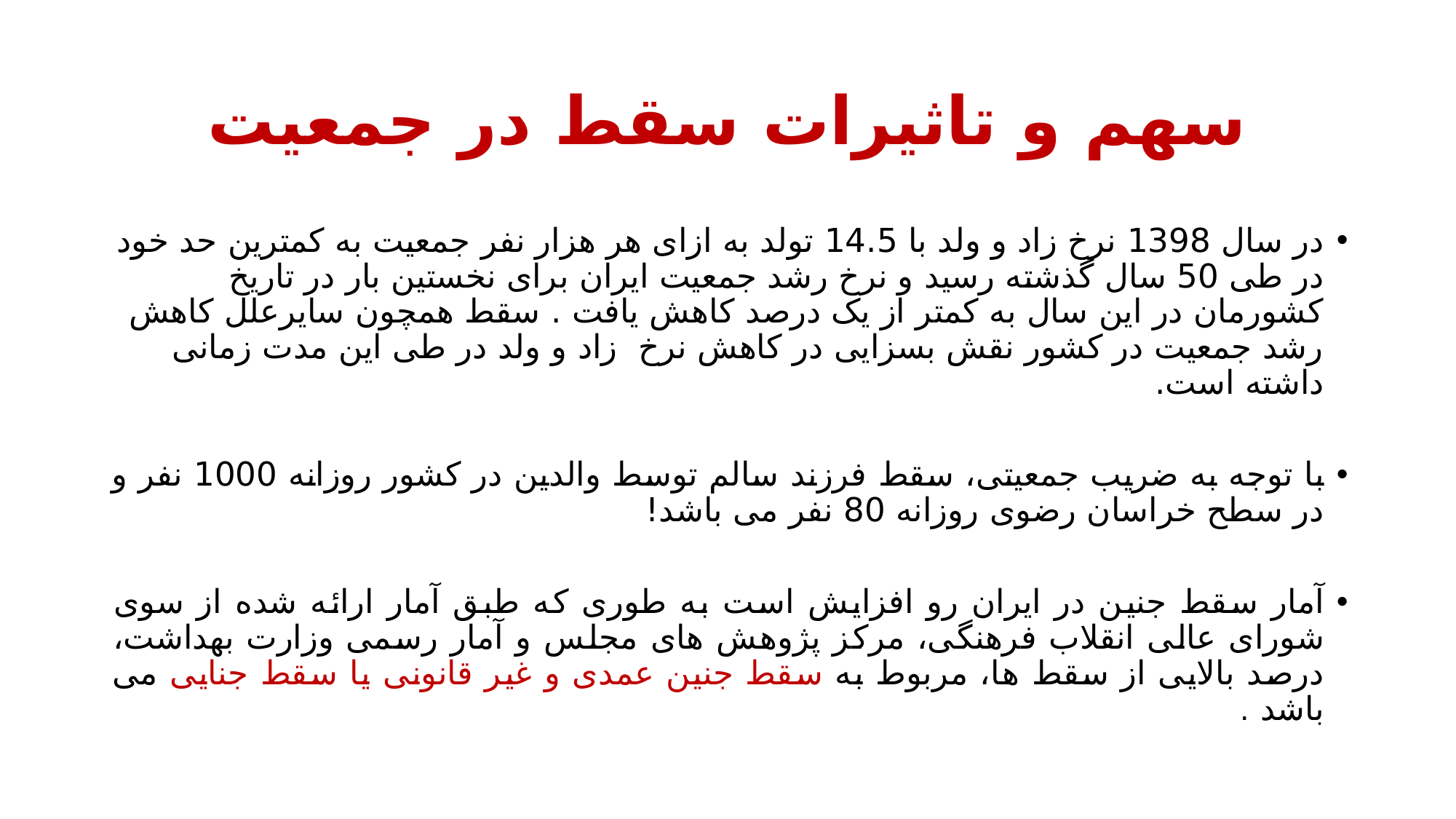

# سهم و تاثیرات سقط در جمعیت
در سال 1398 نرخ زاد و ولد با 14.5 تولد به ازای هر هزار نفر جمعیت به کمترین حد خود در طی 50 سال گذشته رسید و نرخ رشد جمعیت ایران برای نخستین بار در تاریخ کشورمان در این سال به کمتر از یک درصد کاهش یافت . سقط همچون سایرعلل کاهش رشد جمعیت در کشور نقش بسزایی در کاهش نرخ  زاد و ولد در طی این مدت زمانی داشته است.

با توجه به ضریب جمعیتی، سقط فرزند سالم توسط والدین در کشور روزانه 1000 نفر و در سطح خراسان رضوی روزانه 80 نفر می باشد!

آمار سقط جنین در ایران رو افزایش است به طوری که طبق آمار ارائه شده از سوی شورای عالی انقلاب فرهنگی، مرکز پژوهش های مجلس و آمار رسمی وزارت بهداشت، درصد بالایی از سقط ها، مربوط به سقط جنین عمدی و غیر قانونی یا سقط جنایی می باشد .